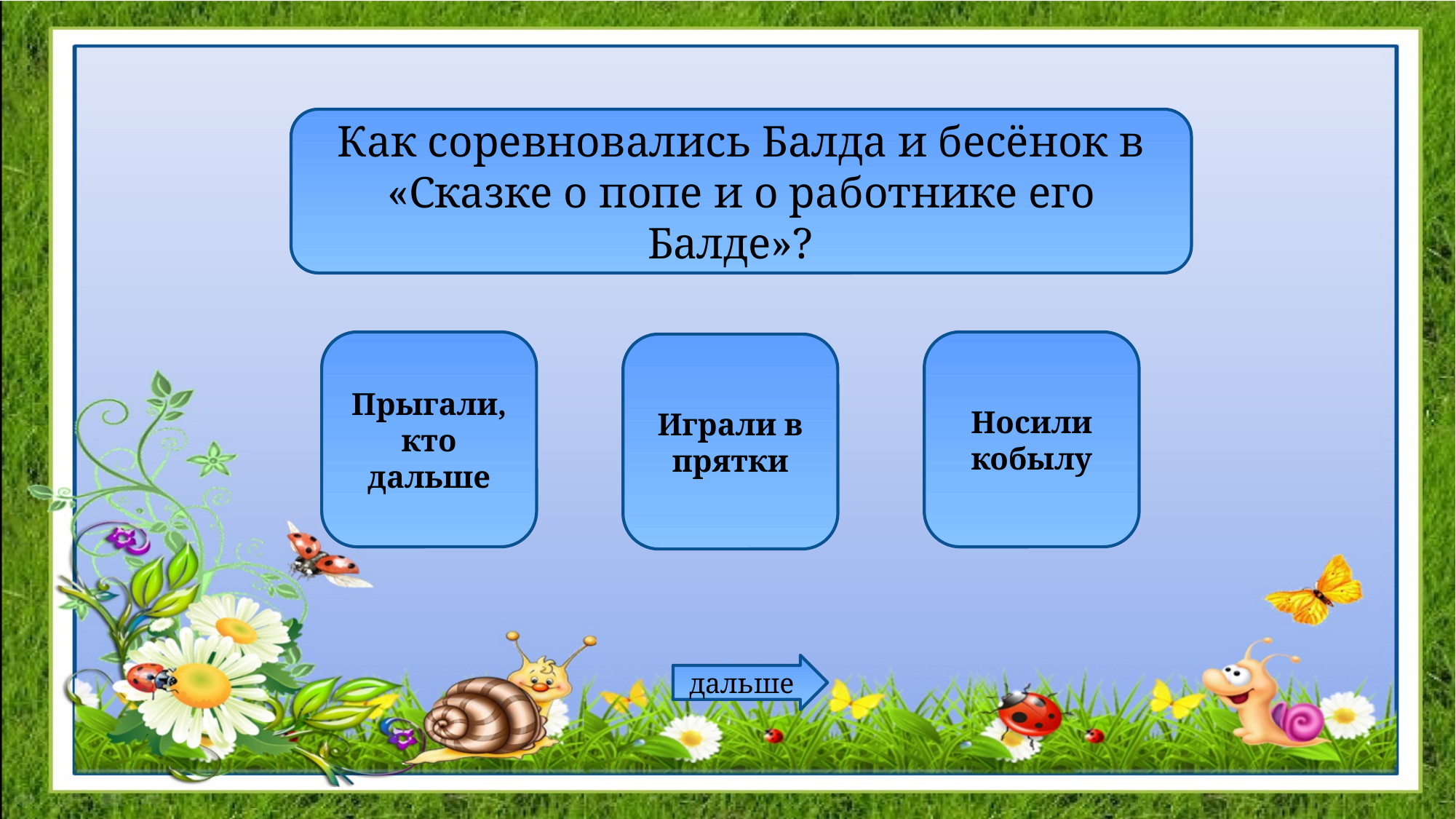

Как соревновались Балда и бесёнок в «Сказке о попе и о работнике его Балде»?
Прыгали, кто дальше
Носили кобылу
Играли в прятки
дальше